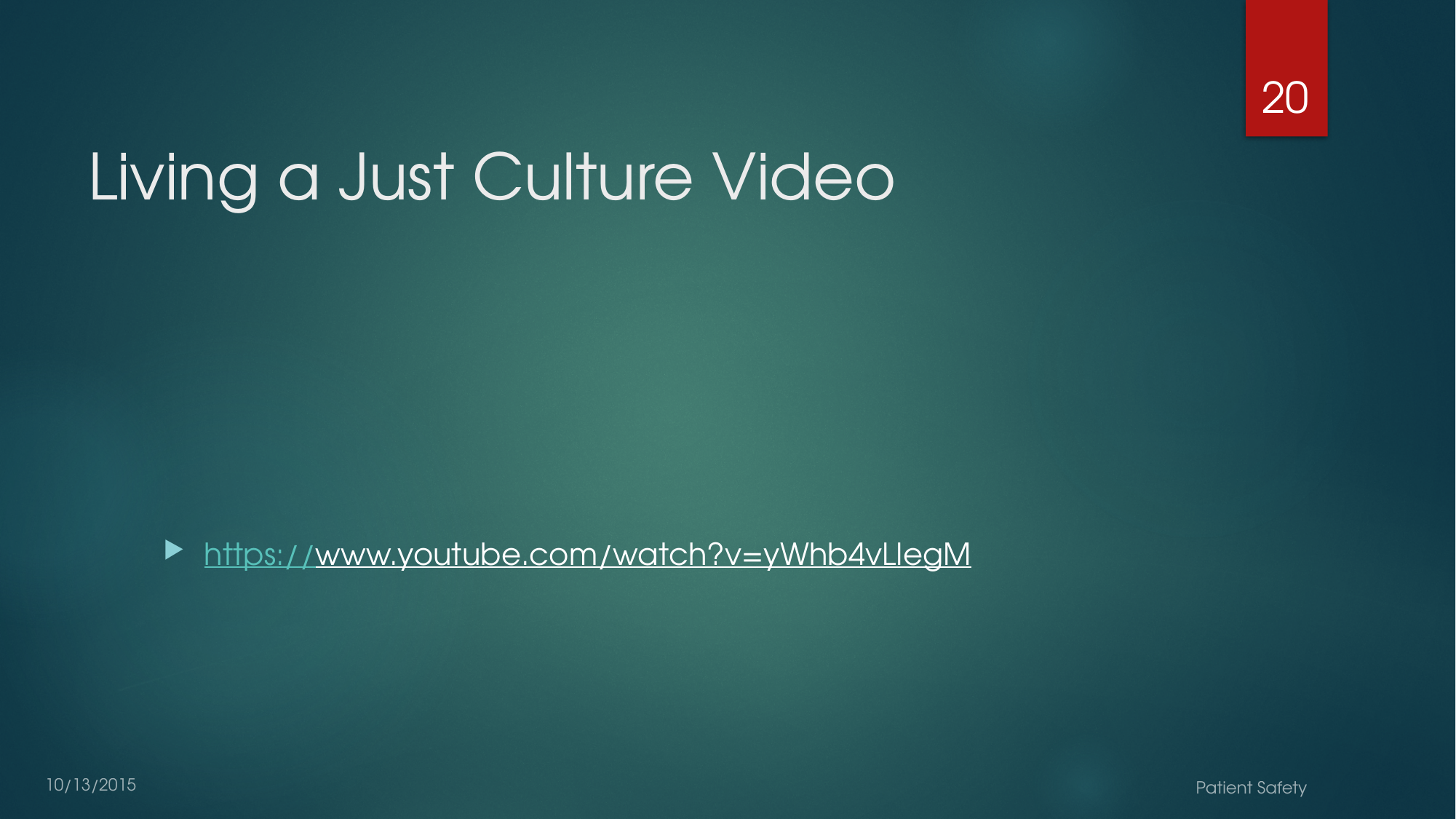

20
# Living a Just Culture Video

https://www.youtube.com/watch?v=yWhb4vLIegM
10/13/2015
Patient Safety